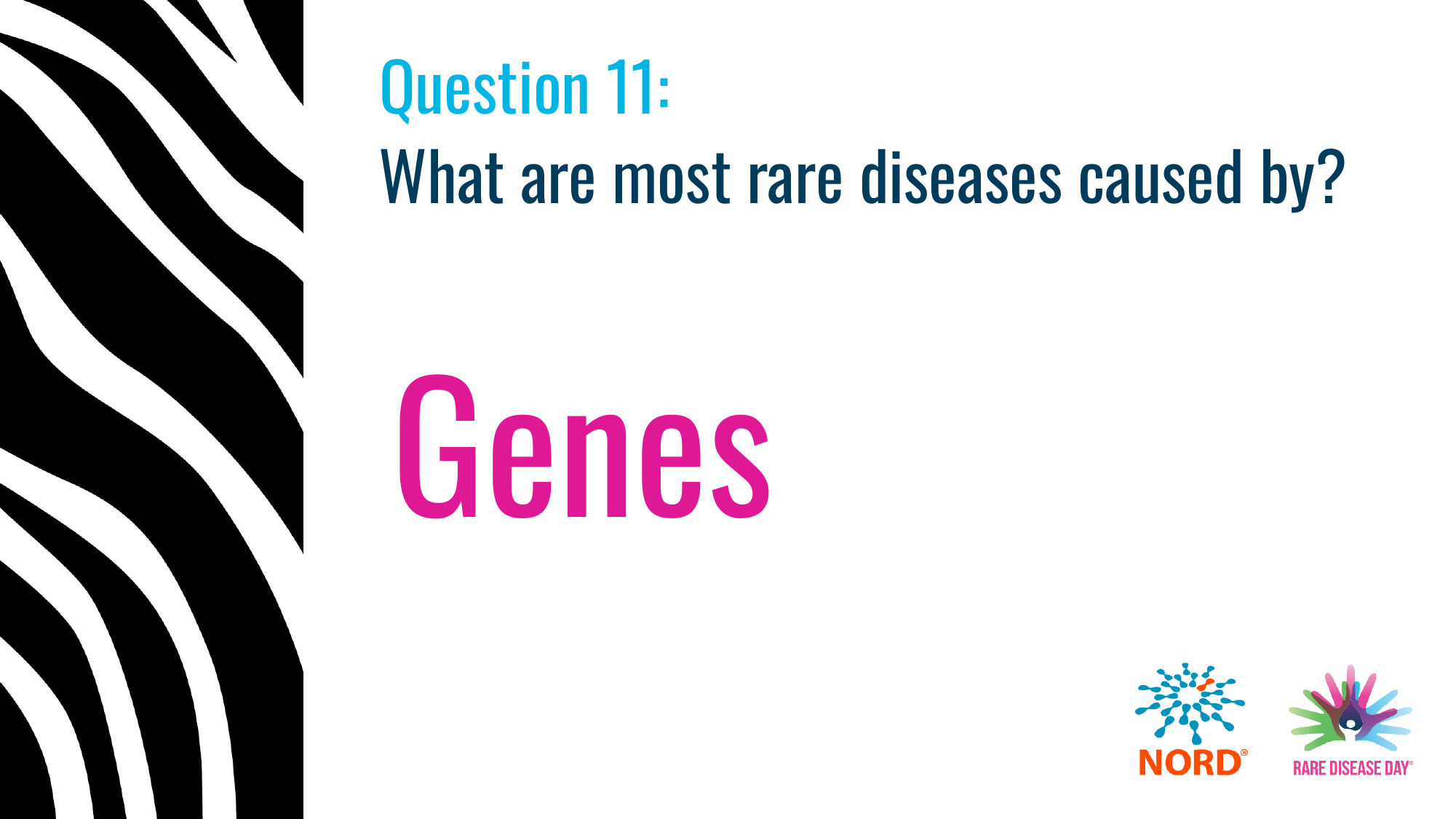

# Question 11:
What are most rare diseases caused by?
Genes